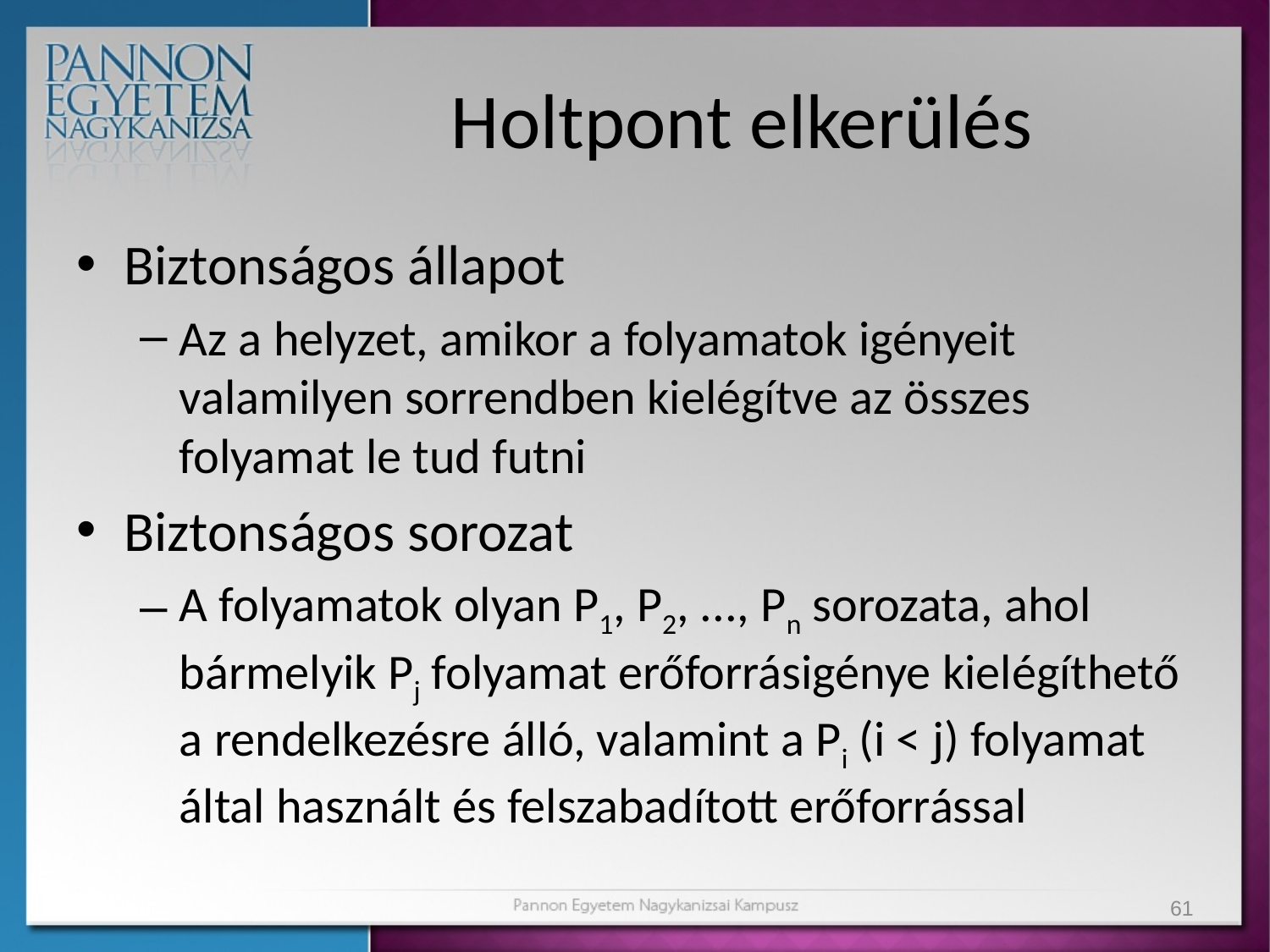

# Holtpont elkerülés
Biztonságos állapot
Az a helyzet, amikor a folyamatok igényeit valamilyen sorrendben kielégítve az összes folyamat le tud futni
Biztonságos sorozat
A folyamatok olyan P1, P2, ..., Pn sorozata, ahol bármelyik Pj folyamat erőforrásigénye kielégíthető a rendelkezésre álló, valamint a Pi (i < j) folyamat által használt és felszabadított erőforrással
61